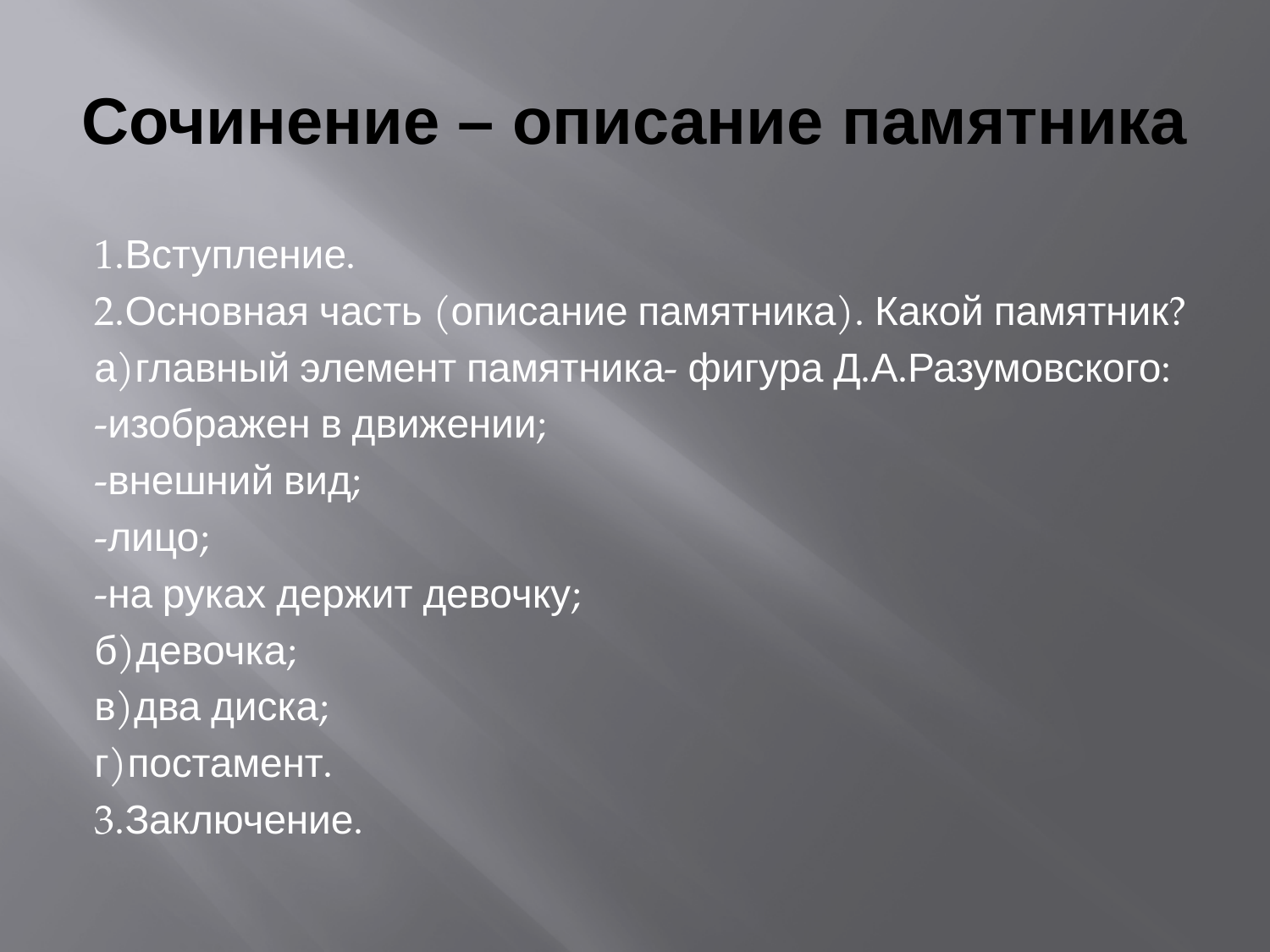

# Сочинение – описание памятника
1.Вступление.
2.Основная часть (описание памятника). Какой памятник?
а)главный элемент памятника- фигура Д.А.Разумовского:
-изображен в движении;
-внешний вид;
-лицо;
-на руках держит девочку;
б)девочка;
в)два диска;
г)постамент.
3.Заключение.